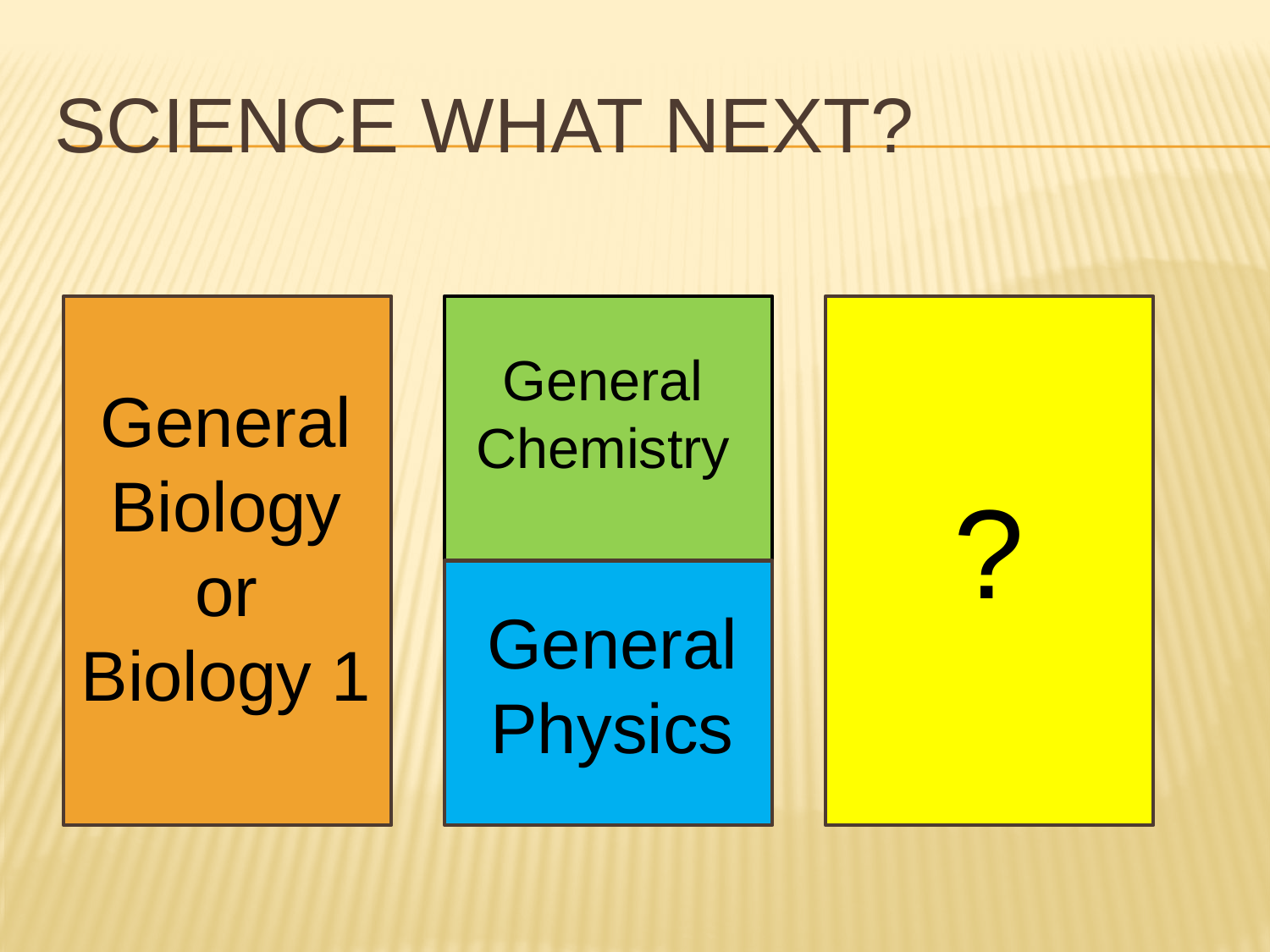

# SCIENCE What next?

General
Chemistry
General
Biology
or
Biology 1
?

General
Physics